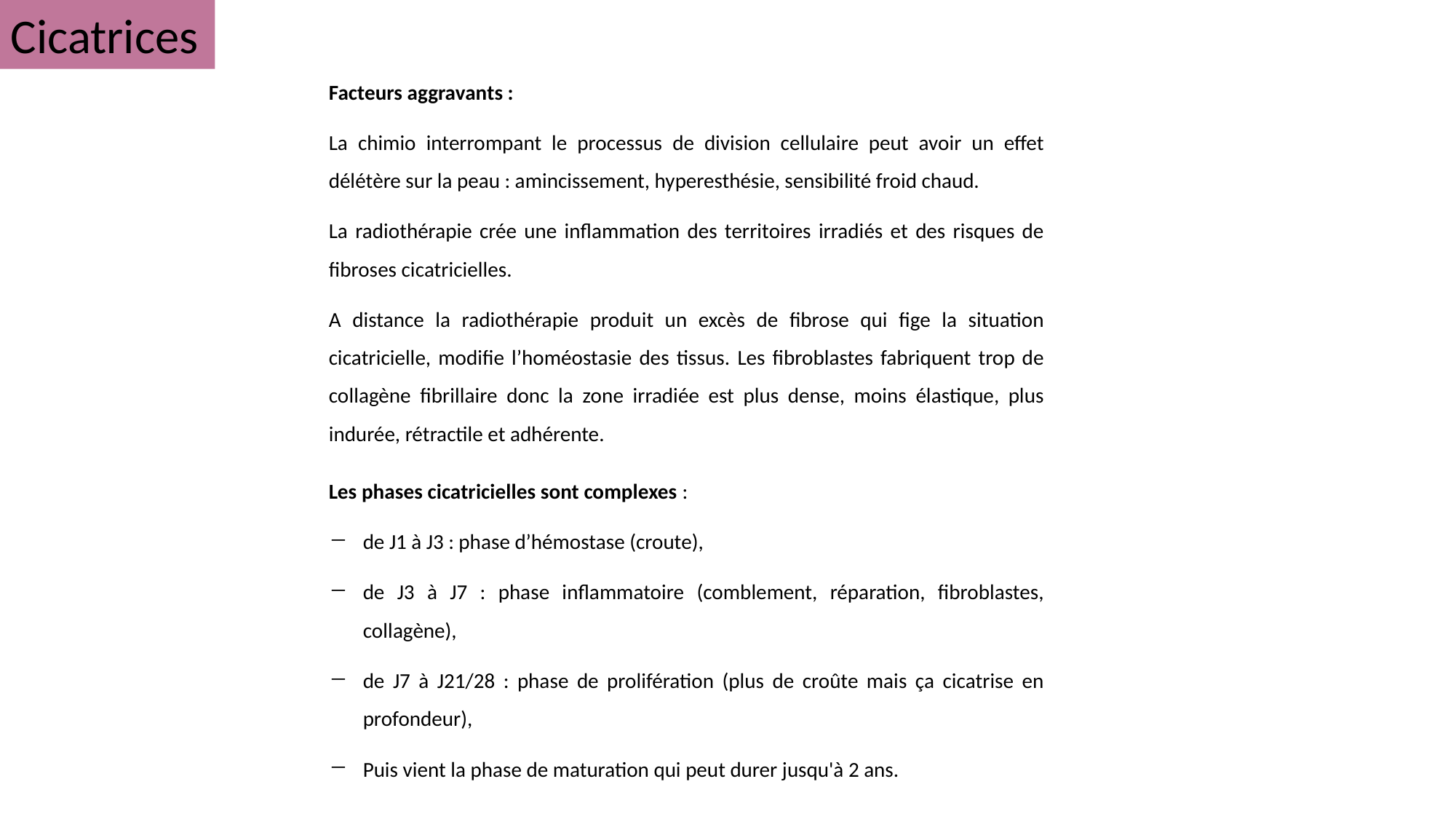

Cicatrices
Facteurs aggravants :
La chimio interrompant le processus de division cellulaire peut avoir un effet délétère sur la peau : amincissement, hyperesthésie, sensibilité froid chaud.
La radiothérapie crée une inflammation des territoires irradiés et des risques de fibroses cicatricielles.
A distance la radiothérapie produit un excès de fibrose qui fige la situation cicatricielle, modifie l’homéostasie des tissus. Les fibroblastes fabriquent trop de collagène fibrillaire donc la zone irradiée est plus dense, moins élastique, plus indurée, rétractile et adhérente.
Les phases cicatricielles sont complexes :
de J1 à J3 : phase d’hémostase (croute),
de J3 à J7 : phase inflammatoire (comblement, réparation, fibroblastes, collagène),
de J7 à J21/28 : phase de prolifération (plus de croûte mais ça cicatrise en profondeur),
Puis vient la phase de maturation qui peut durer jusqu'à 2 ans.